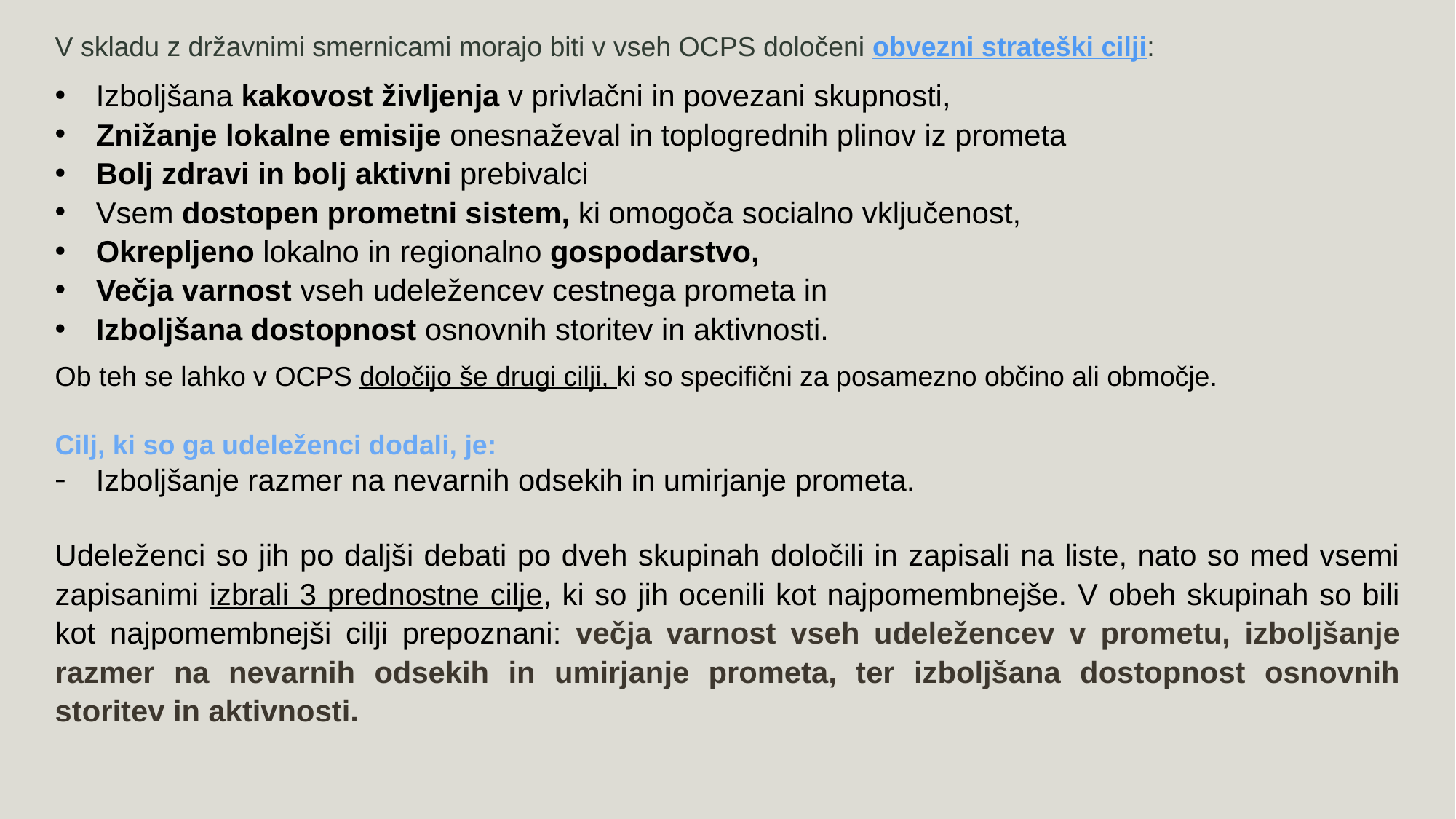

V skladu z državnimi smernicami morajo biti v vseh OCPS določeni obvezni strateški cilji:
Izboljšana kakovost življenja v privlačni in povezani skupnosti,
Znižanje lokalne emisije onesnaževal in toplogrednih plinov iz prometa
Bolj zdravi in bolj aktivni prebivalci
Vsem dostopen prometni sistem, ki omogoča socialno vključenost,
Okrepljeno lokalno in regionalno gospodarstvo,
Večja varnost vseh udeležencev cestnega prometa in
Izboljšana dostopnost osnovnih storitev in aktivnosti.
Ob teh se lahko v OCPS določijo še drugi cilji, ki so specifični za posamezno občino ali območje.

Cilj, ki so ga udeleženci dodali, je:
Izboljšanje razmer na nevarnih odsekih in umirjanje prometa.

Udeleženci so jih po daljši debati po dveh skupinah določili in zapisali na liste, nato so med vsemi zapisanimi izbrali 3 prednostne cilje, ki so jih ocenili kot najpomembnejše. V obeh skupinah so bili kot najpomembnejši cilji prepoznani: večja varnost vseh udeležencev v prometu, izboljšanje razmer na nevarnih odsekih in umirjanje prometa, ter izboljšana dostopnost osnovnih storitev in aktivnosti.